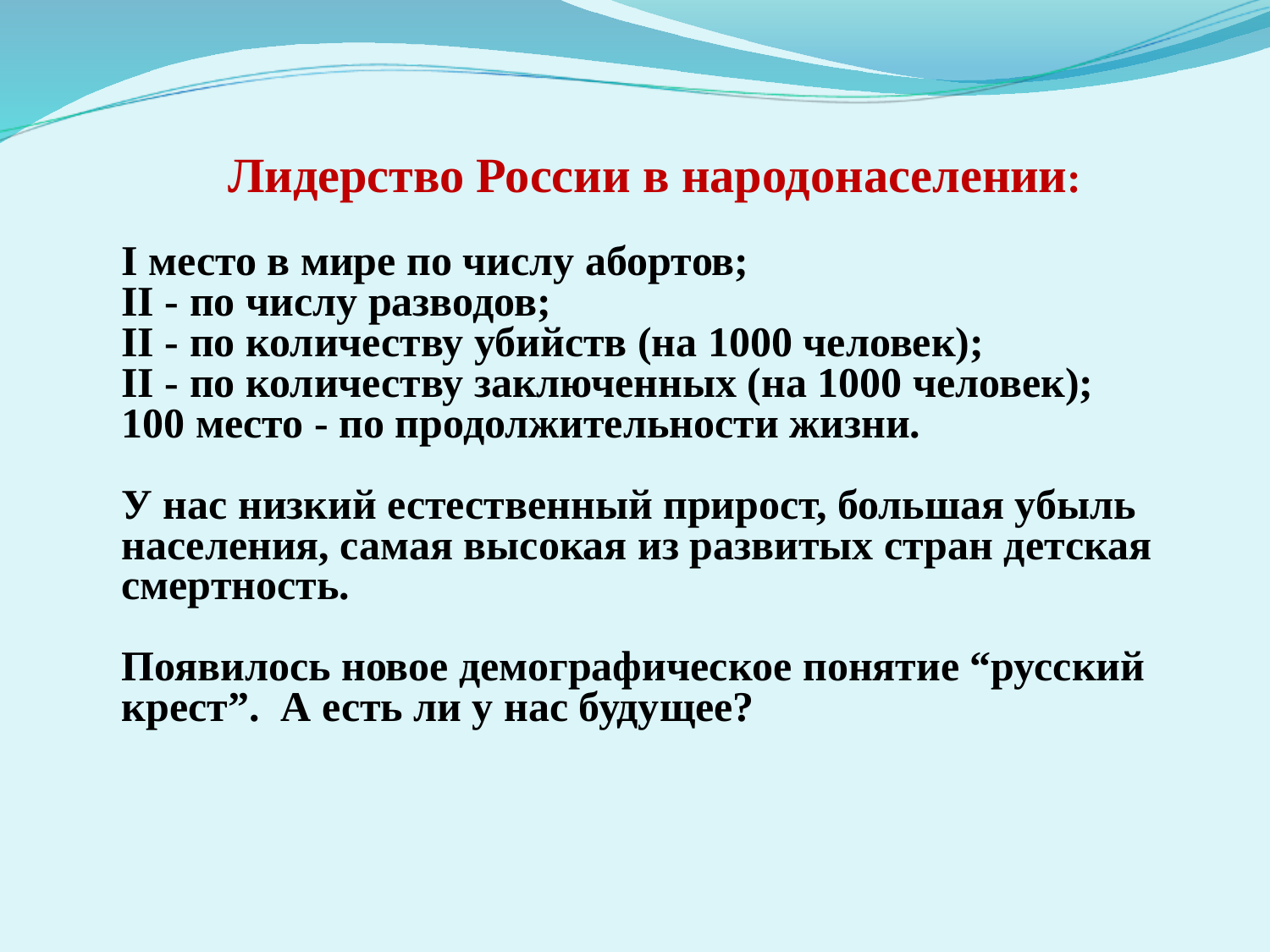

Лидерство России в народонаселении:

I место в мире по числу абортов;
II - по числу разводов;
II - по количеству убийств (на 1000 человек);
II - по количеству заключенных (на 1000 человек);
100 место - по продолжительности жизни.

У нас низкий естественный прирост, большая убыль населения, самая высокая из развитых стран детская смертность.

Появилось новое демографическое понятие “русский крест”.  А есть ли у нас будущее?